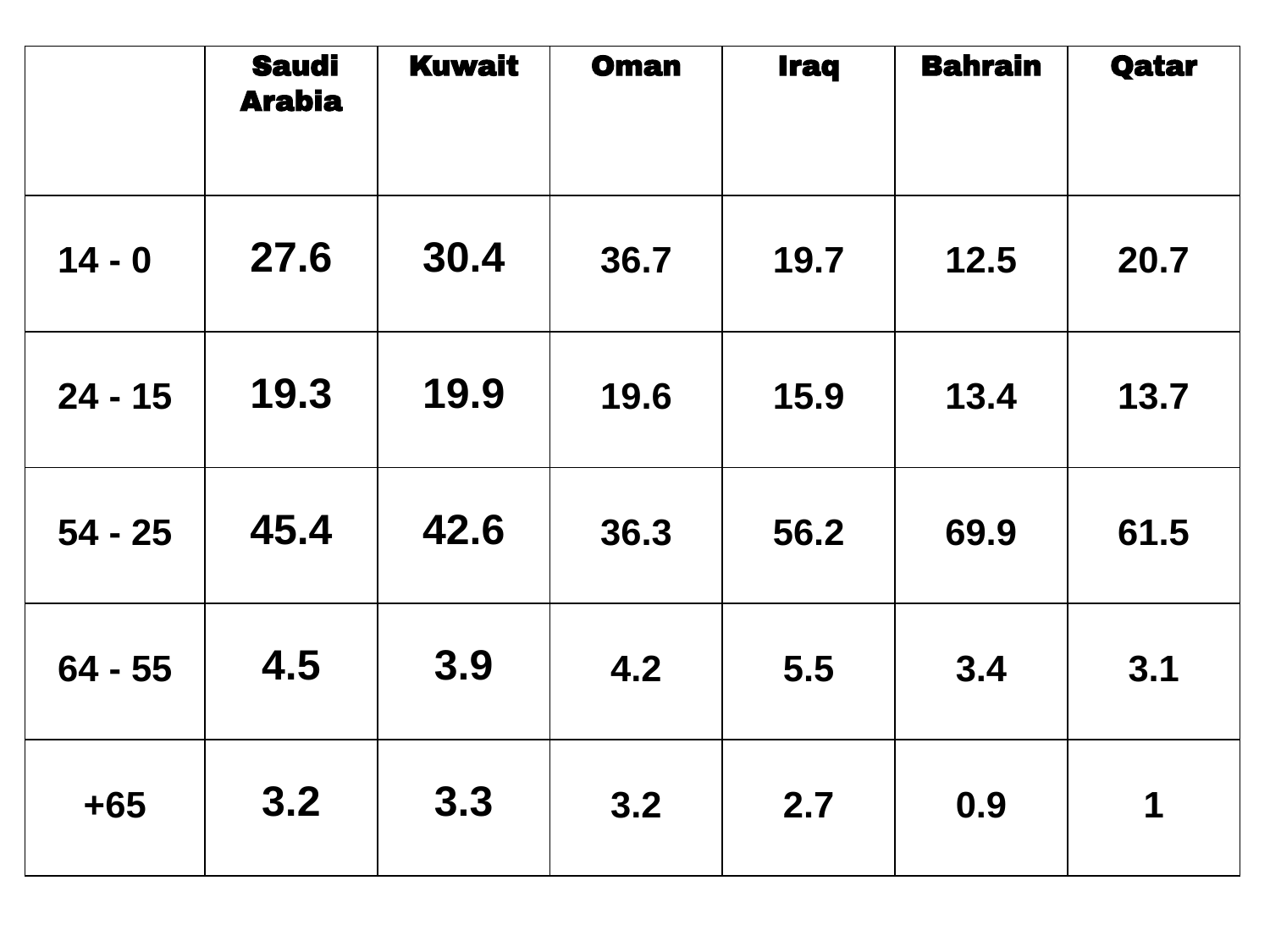

|  | Saudi Arabia | Kuwait | Oman | Iraq | Bahrain | Qatar |
| --- | --- | --- | --- | --- | --- | --- |
| 0 - 14 | 27.6 | 30.4 | 36.7 | 19.7 | 12.5 | 20.7 |
| 15 - 24 | 19.3 | 19.9 | 19.6 | 15.9 | 13.4 | 13.7 |
| 25 - 54 | 45.4 | 42.6 | 36.3 | 56.2 | 69.9 | 61.5 |
| 55 - 64 | 4.5 | 3.9 | 4.2 | 5.5 | 3.4 | 3.1 |
| 65+ | 3.2 | 3.3 | 3.2 | 2.7 | 0.9 | 1 |